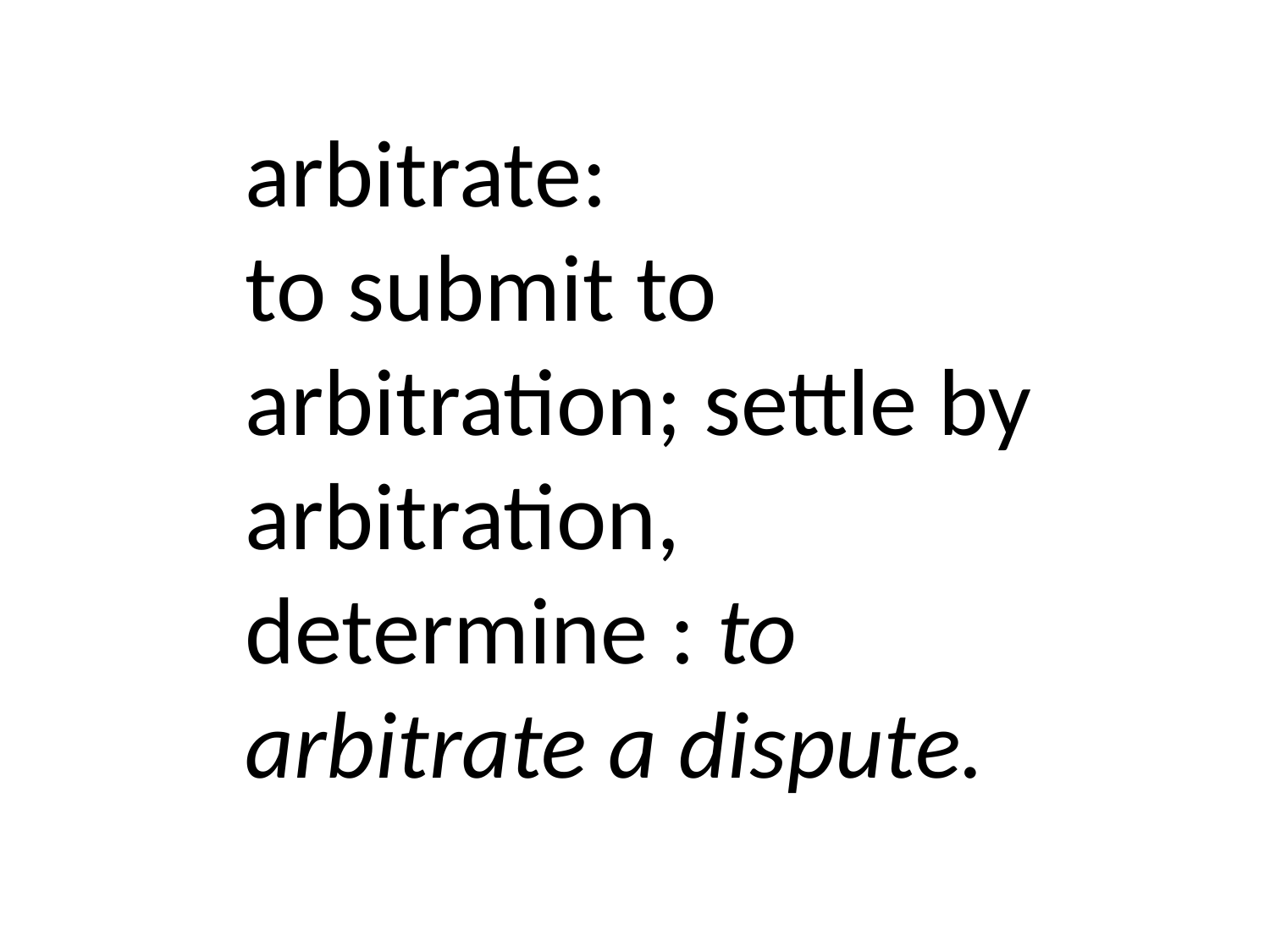

arbitrate:
to submit to arbitration; settle by arbitration, determine : to arbitrate a dispute.